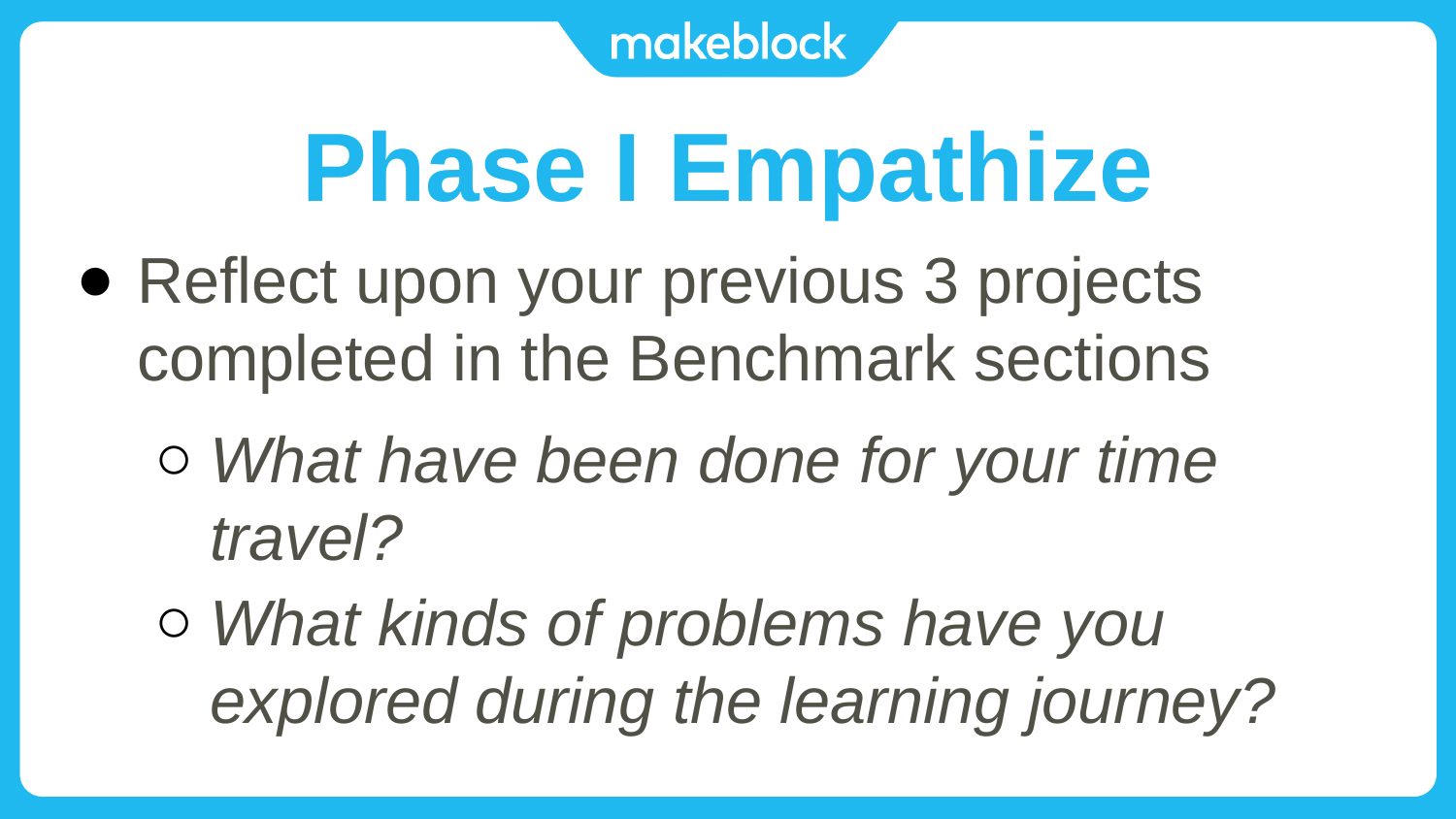

# Phase I Empathize
Reflect upon your previous 3 projects completed in the Benchmark sections
What have been done for your time travel?
What kinds of problems have you explored during the learning journey?